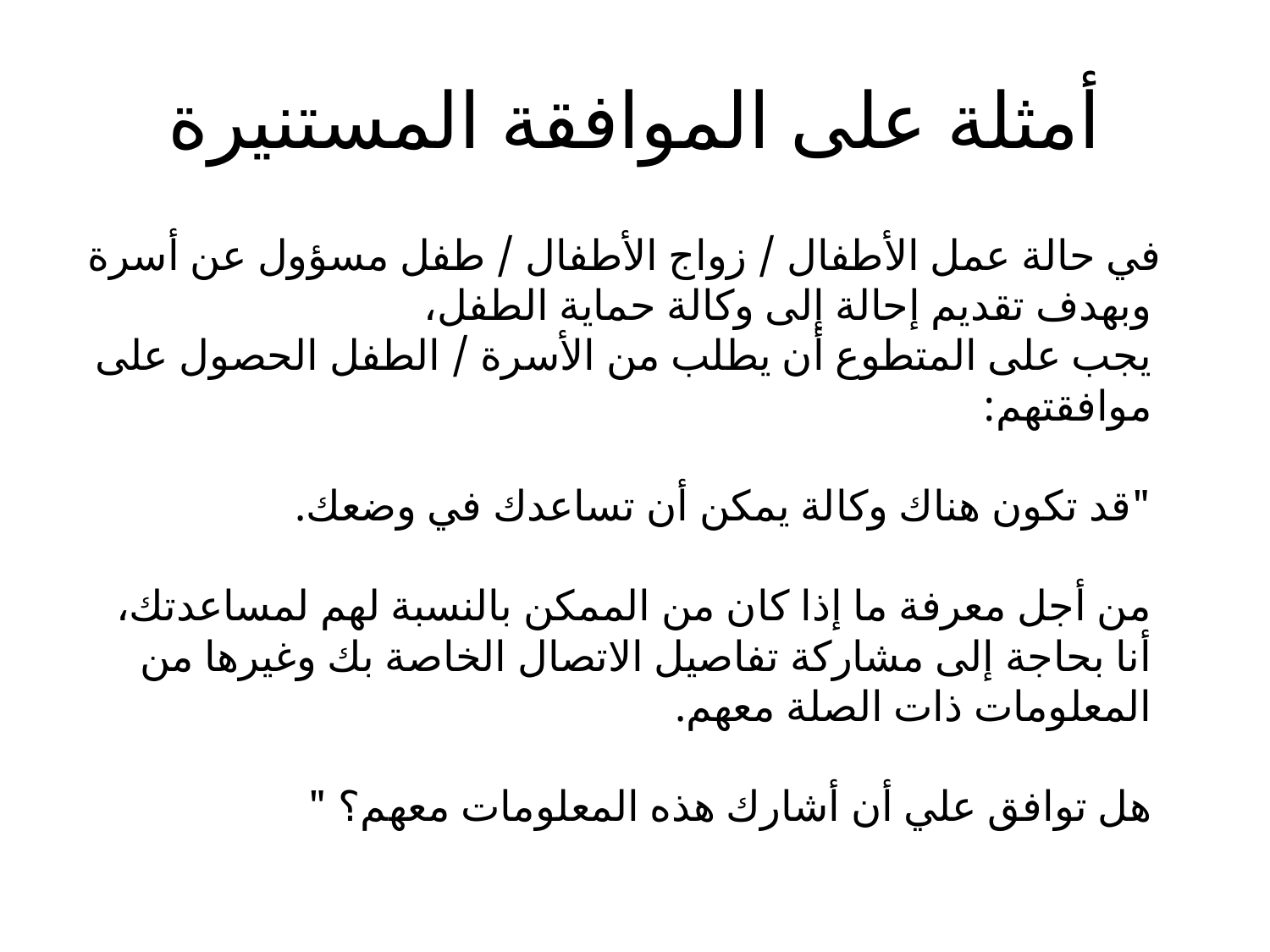

# أمثلة على الموافقة المستنيرة
   في حالة عمل الأطفال / زواج الأطفال / طفل مسؤول عن أسرة
وبهدف تقديم إحالة إلى وكالة حماية الطفل،
يجب على المتطوع أن يطلب من الأسرة / الطفل الحصول على موافقتهم:
"قد تكون هناك وكالة يمكن أن تساعدك في وضعك.
من أجل معرفة ما إذا كان من الممكن بالنسبة لهم لمساعدتك، أنا بحاجة إلى مشاركة تفاصيل الاتصال الخاصة بك وغيرها من المعلومات ذات الصلة معهم.
هل توافق علي أن أشارك هذه المعلومات معهم؟ "